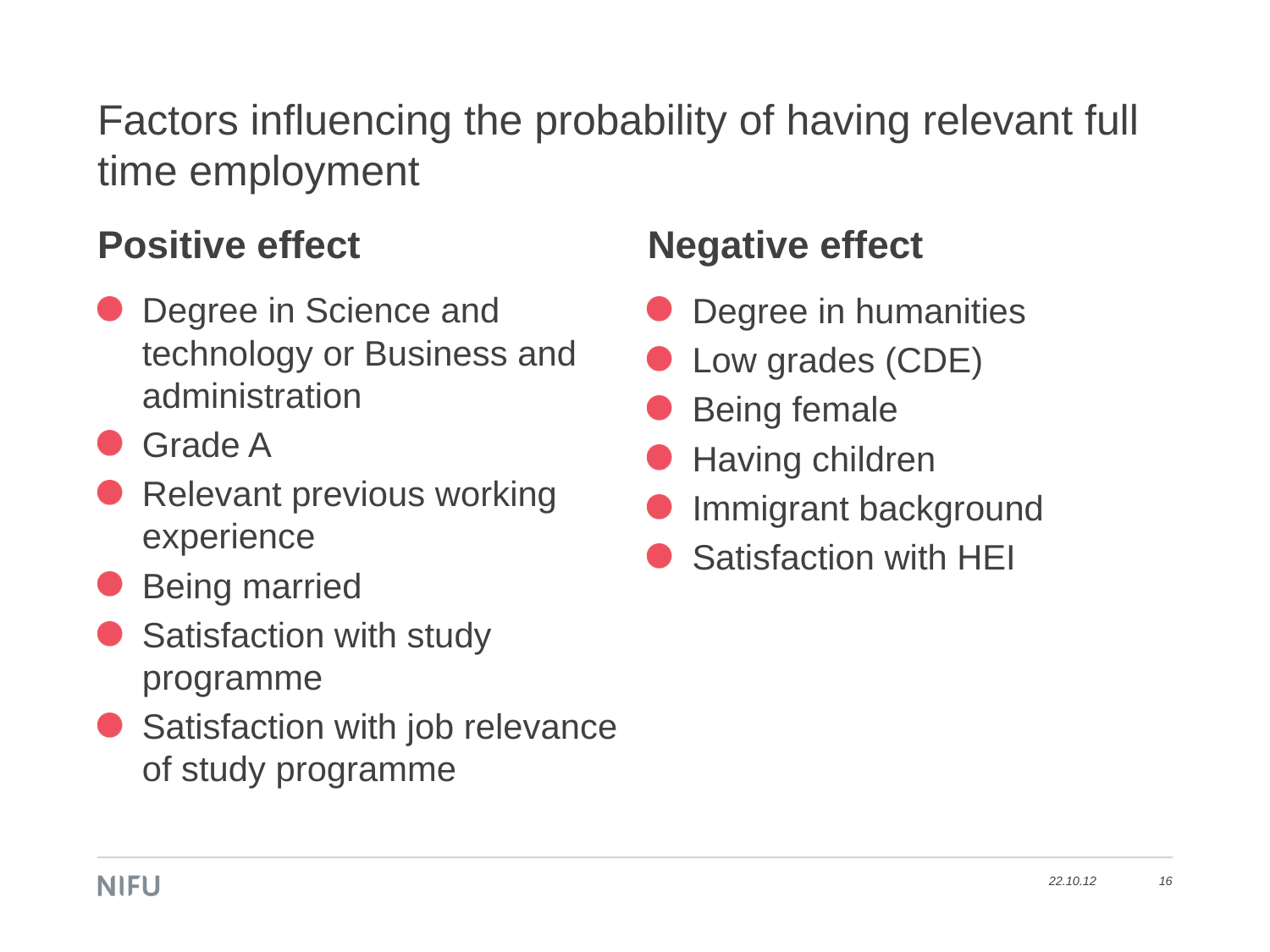

# Factors influencing the probability of having relevant full time employment
Positive effect
Negative effect
Degree in Science and technology or Business and administration
Grade A
Relevant previous working experience
Being married
Satisfaction with study programme
Satisfaction with job relevance of study programme
Degree in humanities
Low grades (CDE)
Being female
Having children
Immigrant background
Satisfaction with HEI

22.10.12
16